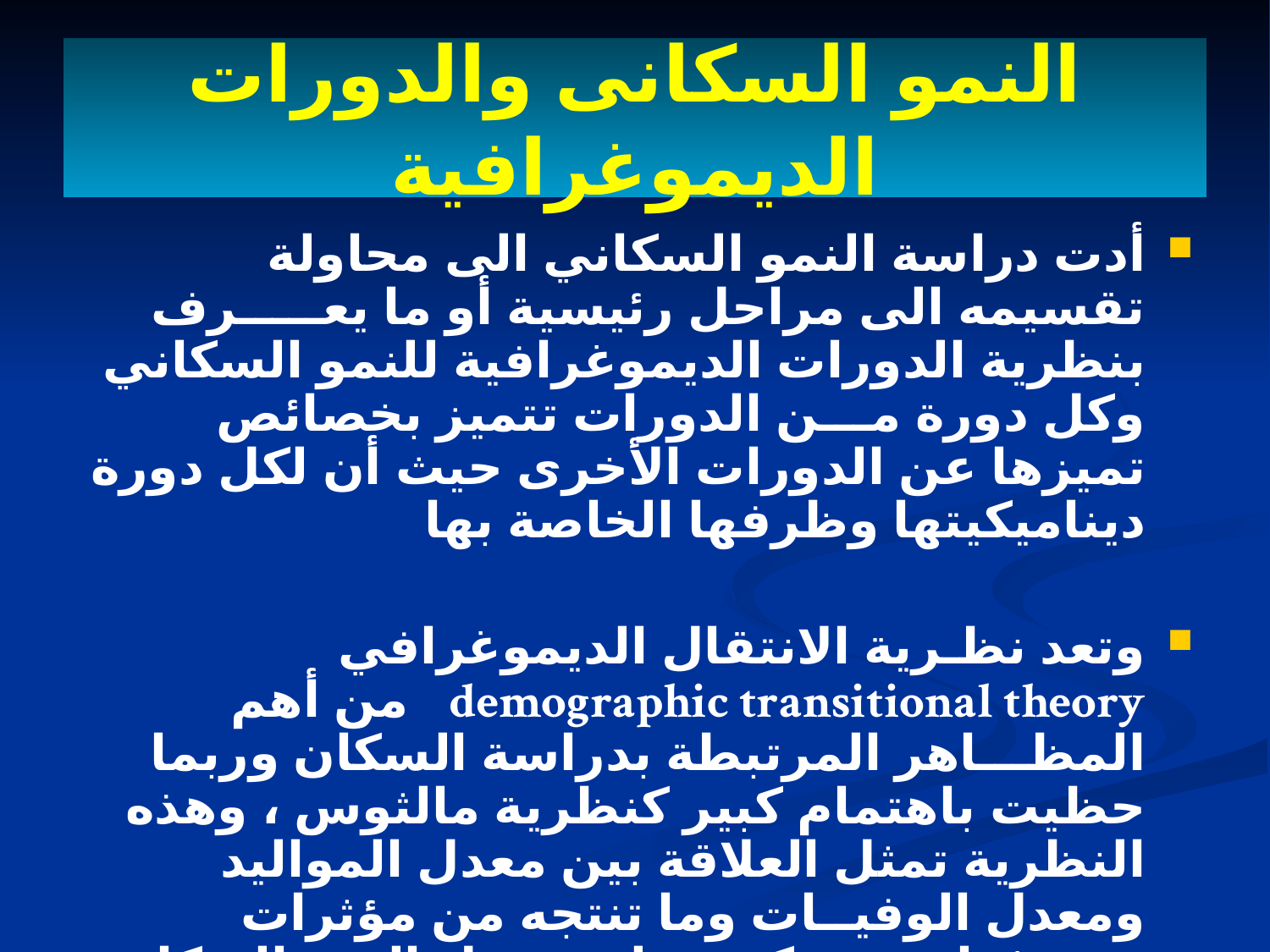

# النمو السكانى والدورات الديموغرافية
أدت دراسة النمو السكاني الى محاولة تقسيمه الى مراحل رئيسية أو ما يعـــــرف بنظرية الدورات الديموغرافية للنمو السكاني وكل دورة مـــن الدورات تتميز بخصائص تميزها عن الدورات الأخرى حيث أن لكل دورة ديناميكيتها وظرفها الخاصة بها

وتعد نظـرية الانتقال الديموغرافي demographic transitional theory   من أهم المظـــاهر المرتبطة بدراسة السكان وربما حظيت باهتمام كبير كنظرية مالثوس ، وهذه النظرية تمثل العلاقة بين معدل المواليد ومعدل الوفيــات وما تنتجه من مؤثرات ديموغرافية تنعكس على معدل النمو السكاني في المجتمع .